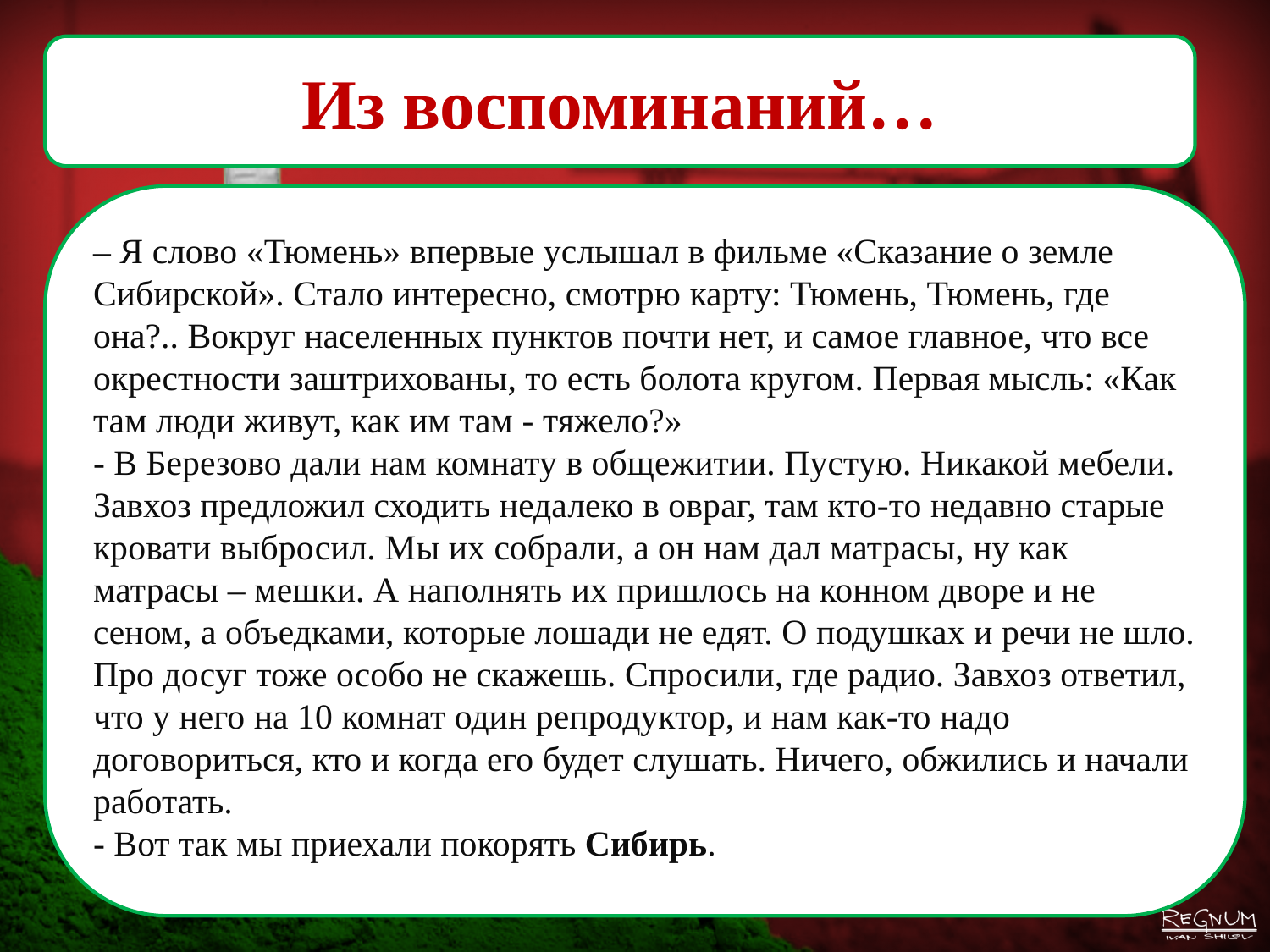

Из воспоминаний…
– Я слово «Тюмень» впервые услышал в фильме «Сказание о земле Сибирской». Стало интересно, смотрю карту: Тюмень, Тюмень, где она?.. Вокруг населенных пунктов почти нет, и самое главное, что все окрестности заштрихованы, то есть болота кругом. Первая мысль: «Как там люди живут, как им там - тяжело?»
- В Березово дали нам комнату в общежитии. Пустую. Никакой мебели. Завхоз предложил сходить недалеко в овраг, там кто-то недавно старые кровати выбросил. Мы их собрали, а он нам дал матрасы, ну как матрасы – мешки. А наполнять их пришлось на конном дворе и не сеном, а объедками, которые лошади не едят. О подушках и речи не шло. Про досуг тоже особо не скажешь. Спросили, где радио. Завхоз ответил, что у него на 10 комнат один репродуктор, и нам как-то надо договориться, кто и когда его будет слушать. Ничего, обжились и начали работать.
- Вот так мы приехали покорять Сибирь.